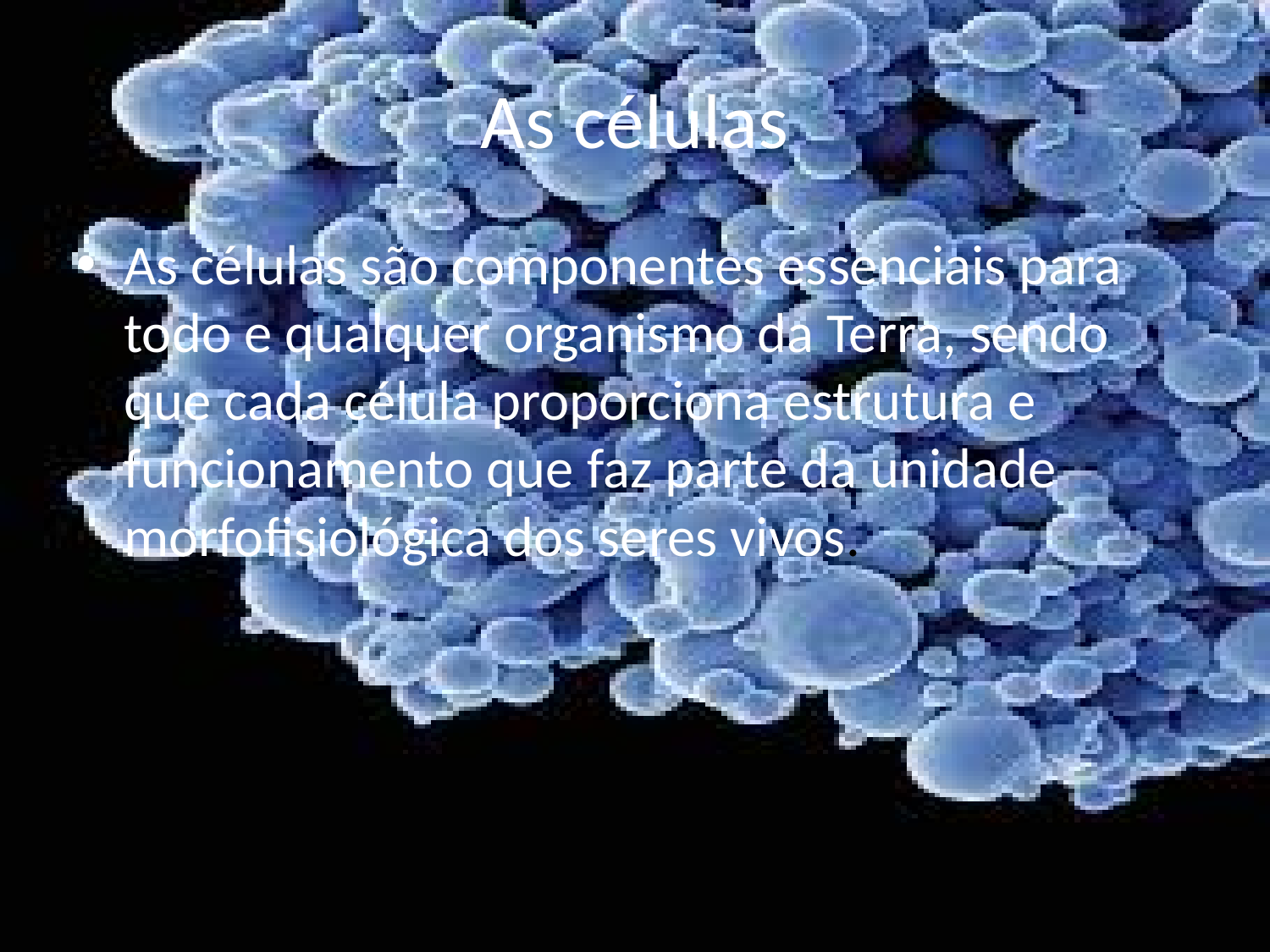

# As células
As células são componentes essenciais para todo e qualquer organismo da Terra, sendo que cada célula proporciona estrutura e funcionamento que faz parte da unidade morfofisiológica dos seres vivos.